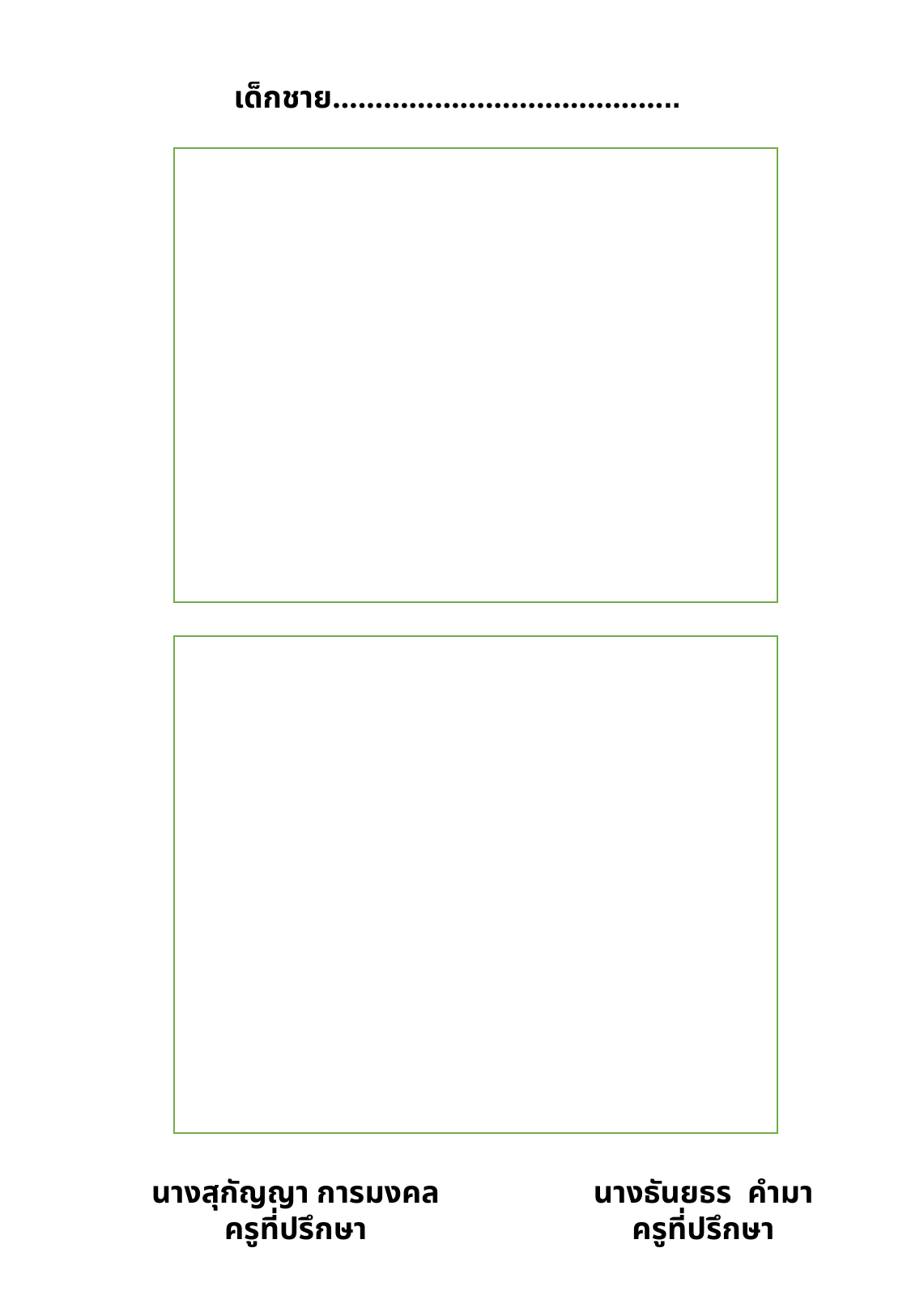

เด็กชาย…………………………………..

นางสุกัญญา การมงคล
ครูที่ปรึกษา
นางธันยธร  คำมา
ครูที่ปรึกษา